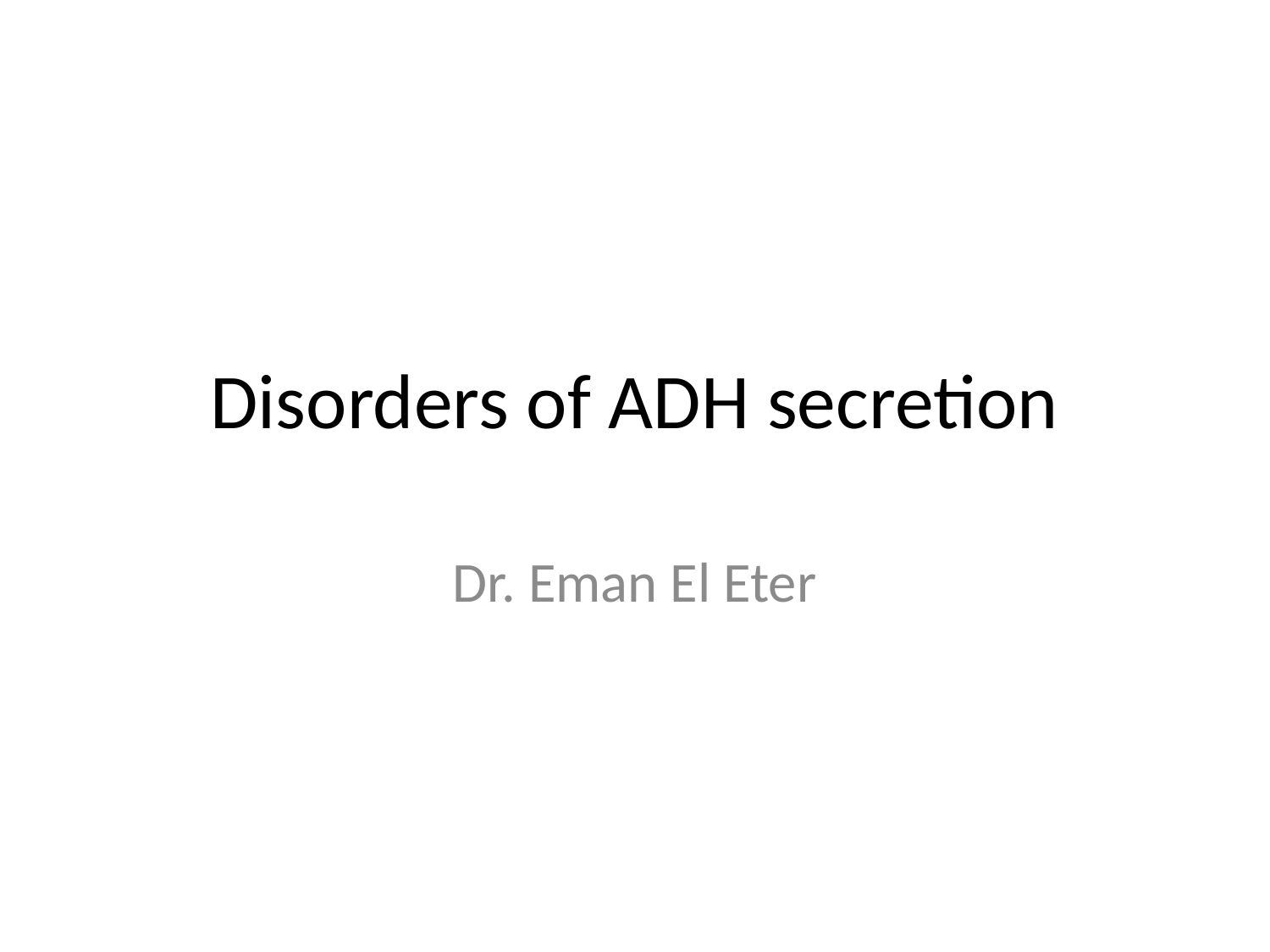

# Disorders of ADH secretion
Dr. Eman El Eter